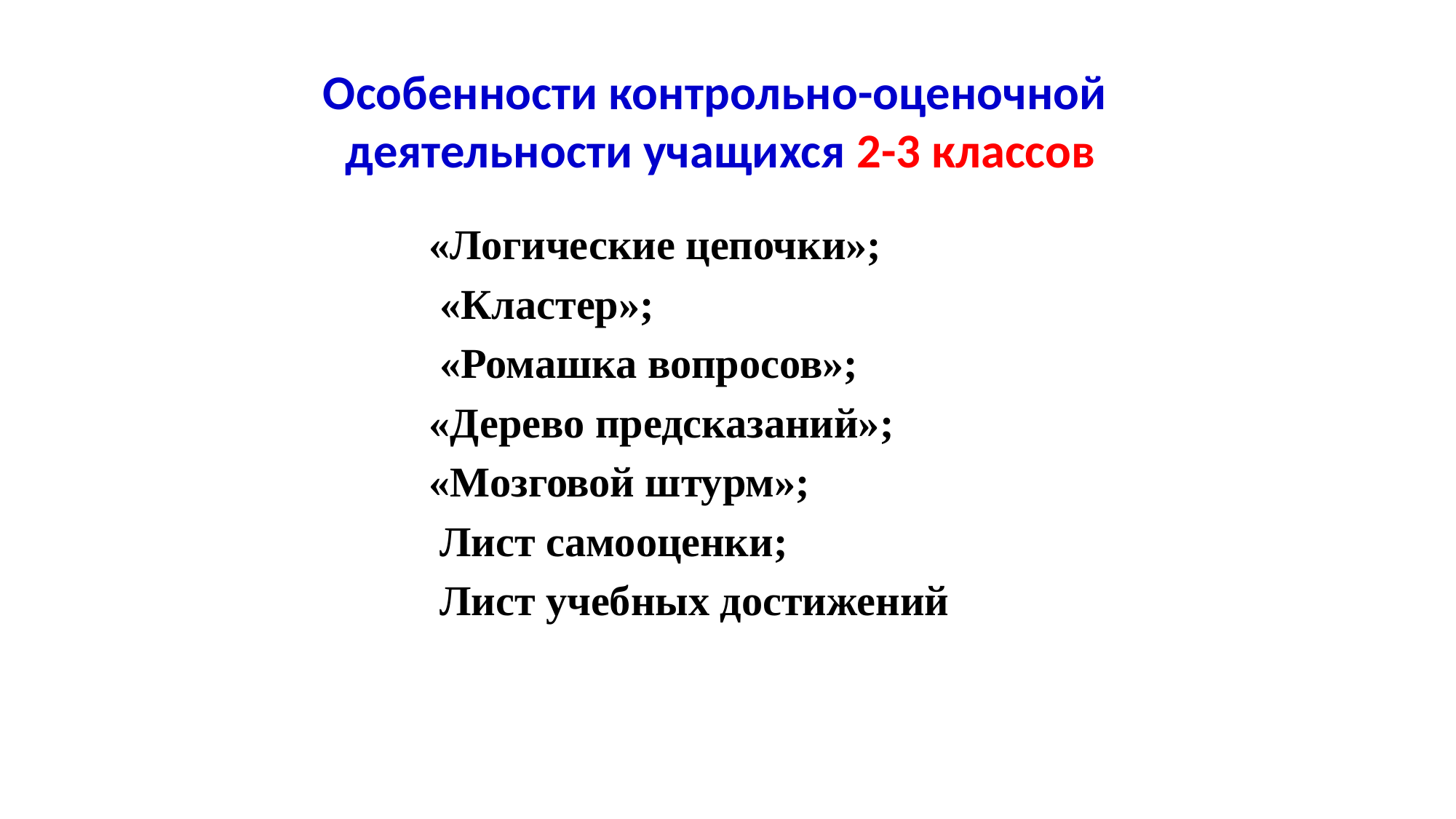

# Особенности контрольно-оценочной деятельности учащихся 2-3 классов
«Логические цепочки»;
 «Кластер»;
 «Ромашка вопросов»;
«Дерево предсказаний»;
«Мозговой штурм»;
 Лист самооценки;
 Лист учебных достижений